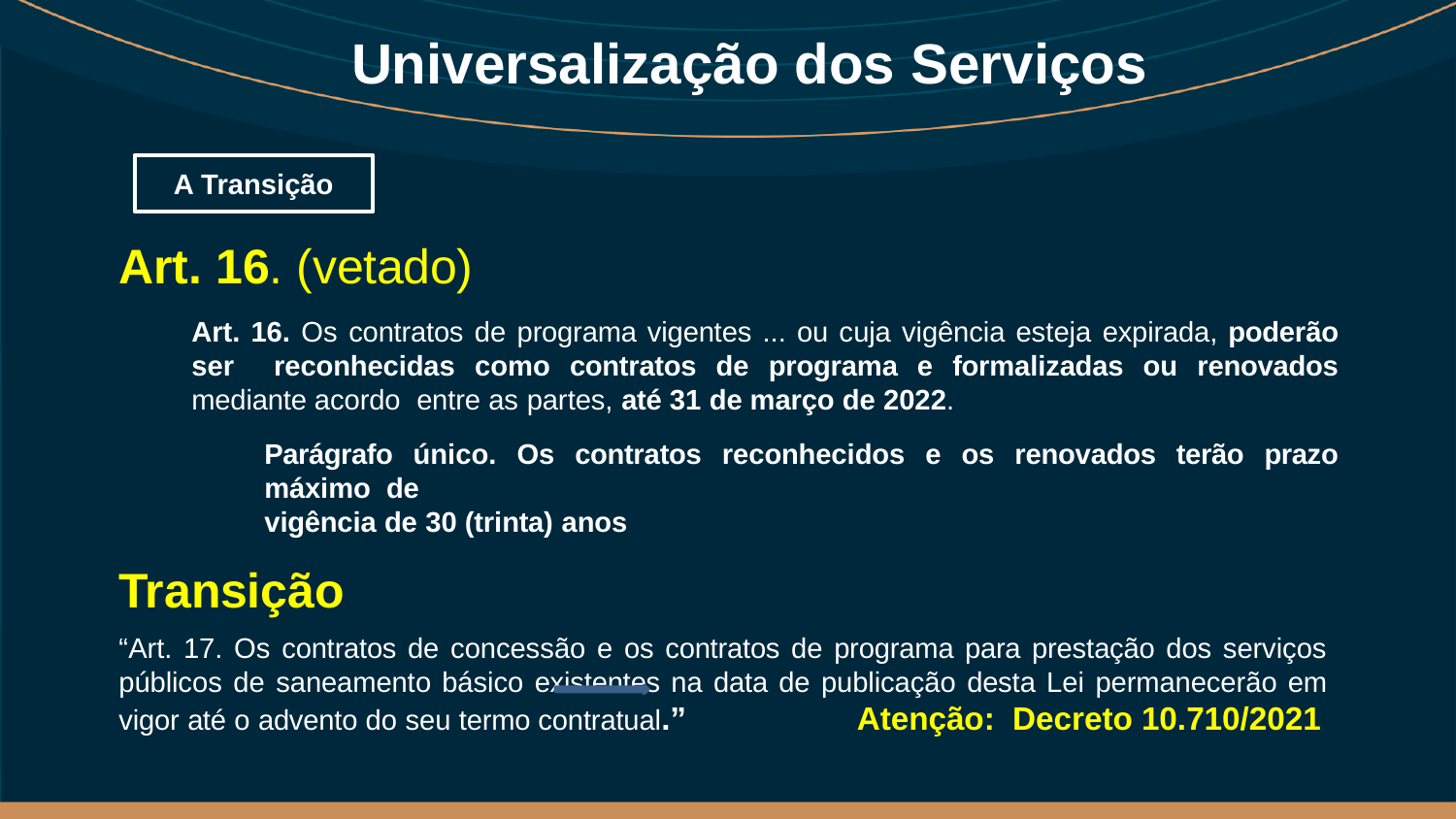

Universalização dos Serviços
A Transição
Art. 16. (vetado)
Art. 16. Os contratos de programa vigentes ... ou cuja vigência esteja expirada, poderão ser  reconhecidas como contratos de programa e formalizadas ou renovados mediante acordo  entre as partes, até 31 de março de 2022.
Parágrafo único. Os contratos reconhecidos e os renovados terão prazo máximo de
vigência de 30 (trinta) anos
Transição
“Art. 17. Os contratos de concessão e os contratos de programa para prestação dos serviços  públicos de saneamento básico existentes na data de publicação desta Lei permanecerão em  vigor até o advento do seu termo contratual.”                   Atenção:  Decreto 10.710/2021